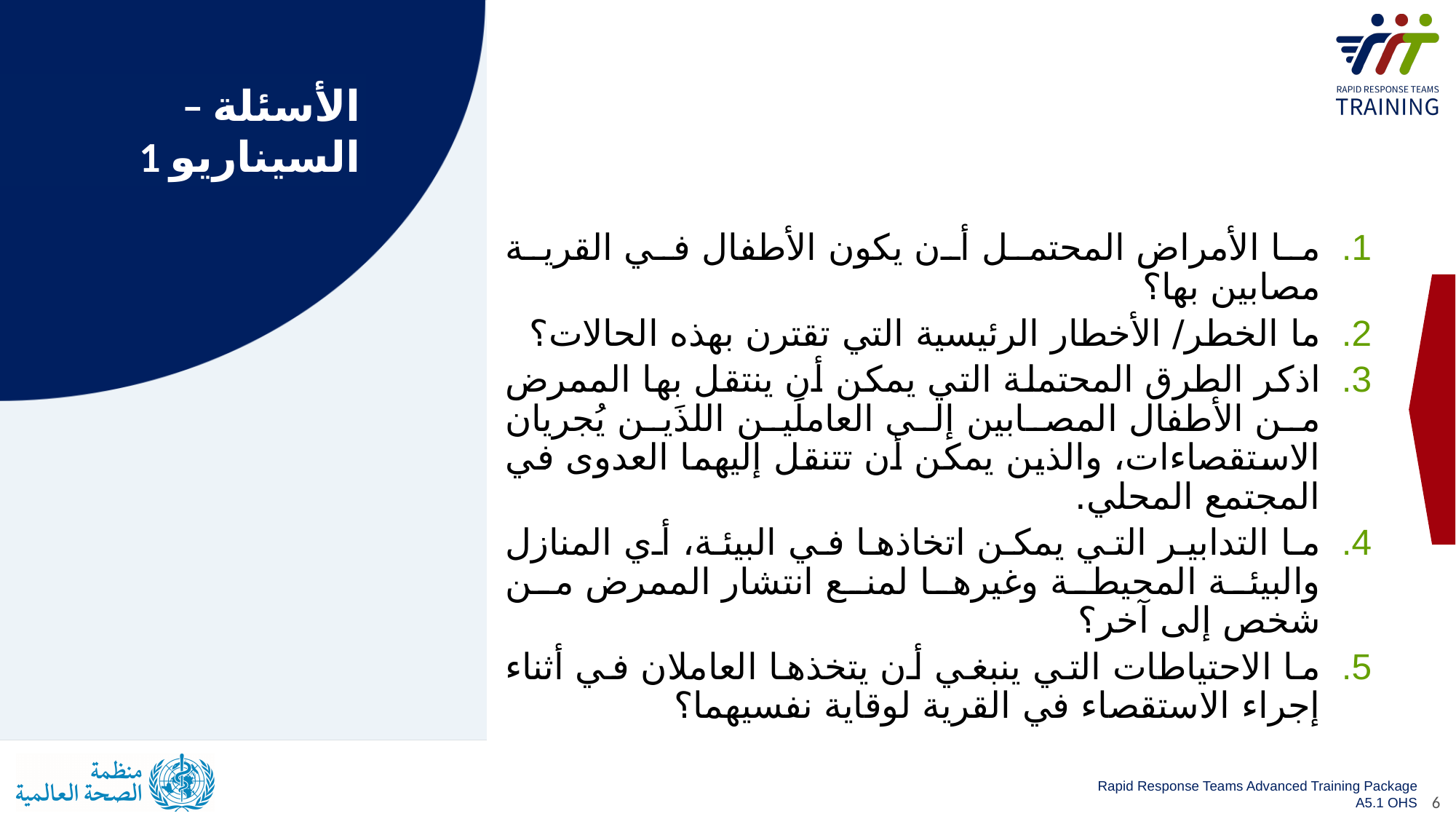

الأسئلة – السيناريو 1
ما الأمراض المحتمل أن يكون الأطفال في القرية مصابين بها؟
ما الخطر/ الأخطار الرئيسية التي تقترن بهذه الحالات؟
اذكر الطرق المحتملة التي يمكن أن ينتقل بها الممرض من الأطفال المصابين إلى العاملَين اللذَين يُجريان الاستقصاءات، والذين يمكن أن تتنقل إليهما العدوى في المجتمع المحلي.
ما التدابير التي يمكن اتخاذها في البيئة، أي المنازل والبيئة المحيطة وغيرها لمنع انتشار الممرض من شخص إلى آخر؟
ما الاحتياطات التي ينبغي أن يتخذها العاملان في أثناء إجراء الاستقصاء في القرية لوقاية نفسيهما؟
6